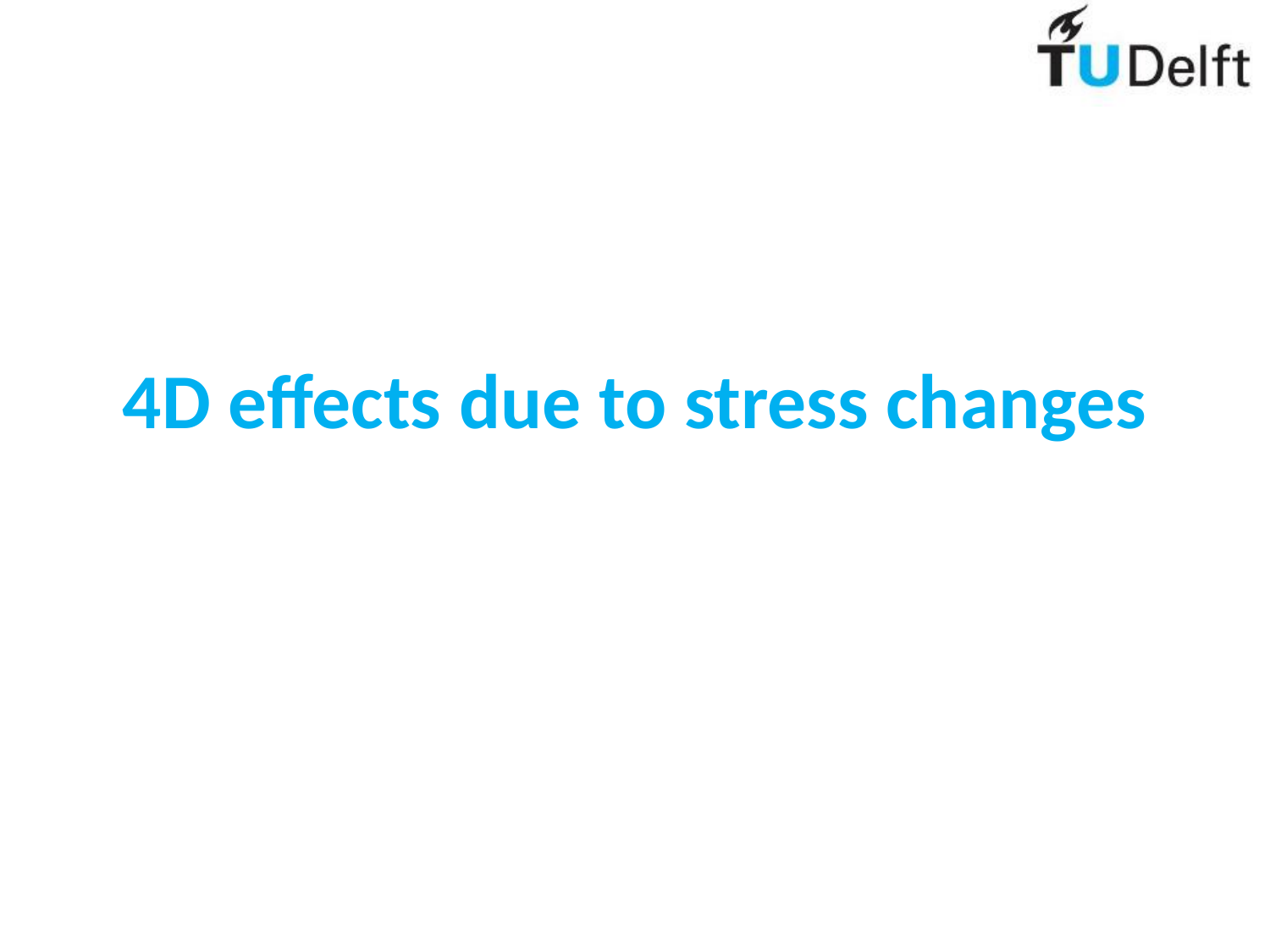

# 4D effects due to stress changes